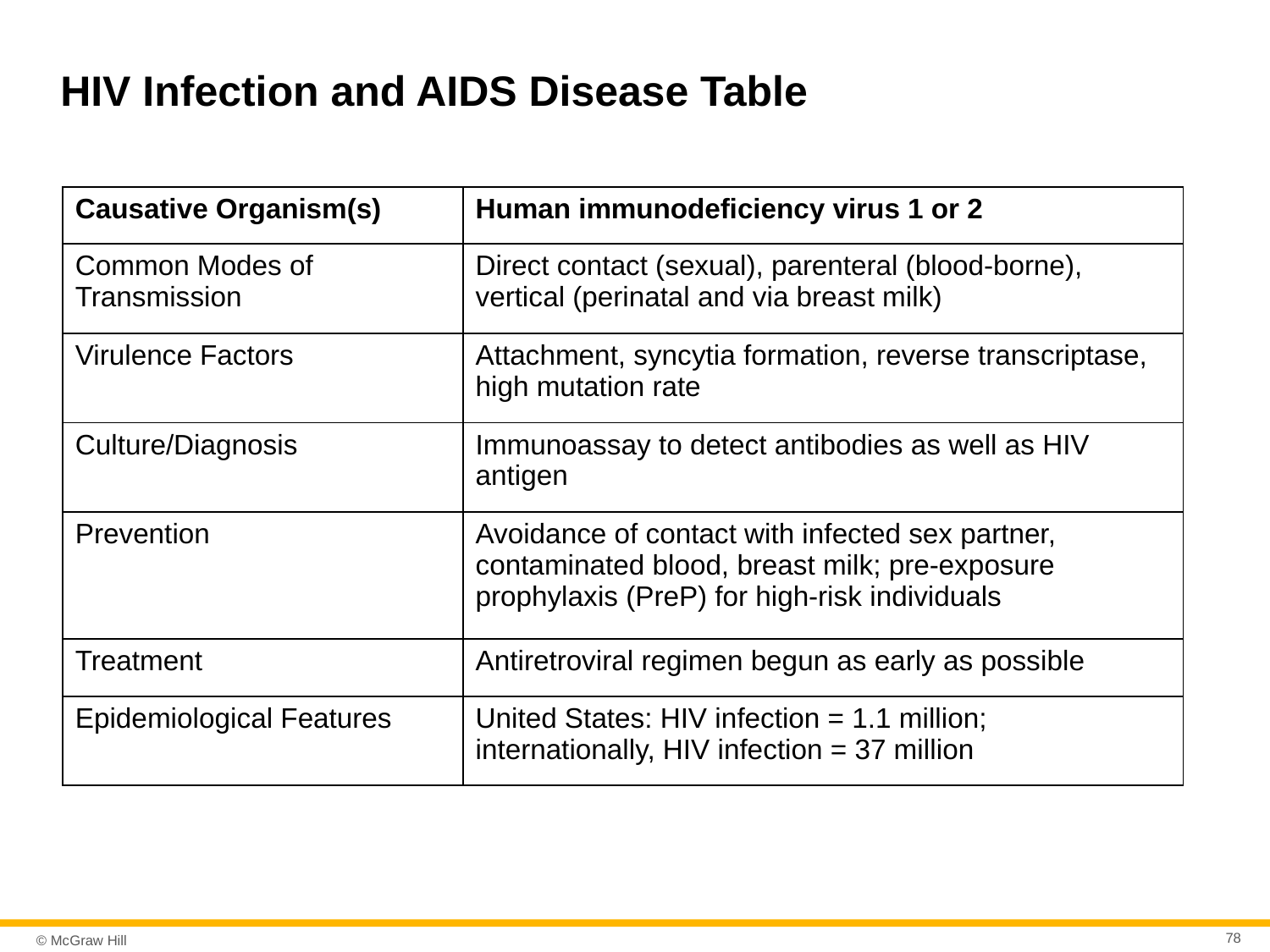

# HIV Infection and AIDS Disease Table
| Causative Organism(s) | Human immunodeficiency virus 1 or 2 |
| --- | --- |
| Common Modes of Transmission | Direct contact (sexual), parenteral (blood-borne), vertical (perinatal and via breast milk) |
| Virulence Factors | Attachment, syncytia formation, reverse transcriptase, high mutation rate |
| Culture/Diagnosis | Immunoassay to detect antibodies as well as HIV antigen |
| Prevention | Avoidance of contact with infected sex partner, contaminated blood, breast milk; pre-exposure prophylaxis (PreP) for high-risk individuals |
| Treatment | Antiretroviral regimen begun as early as possible |
| Epidemiological Features | United States: HIV infection = 1.1 million; internationally, HIV infection = 37 million |